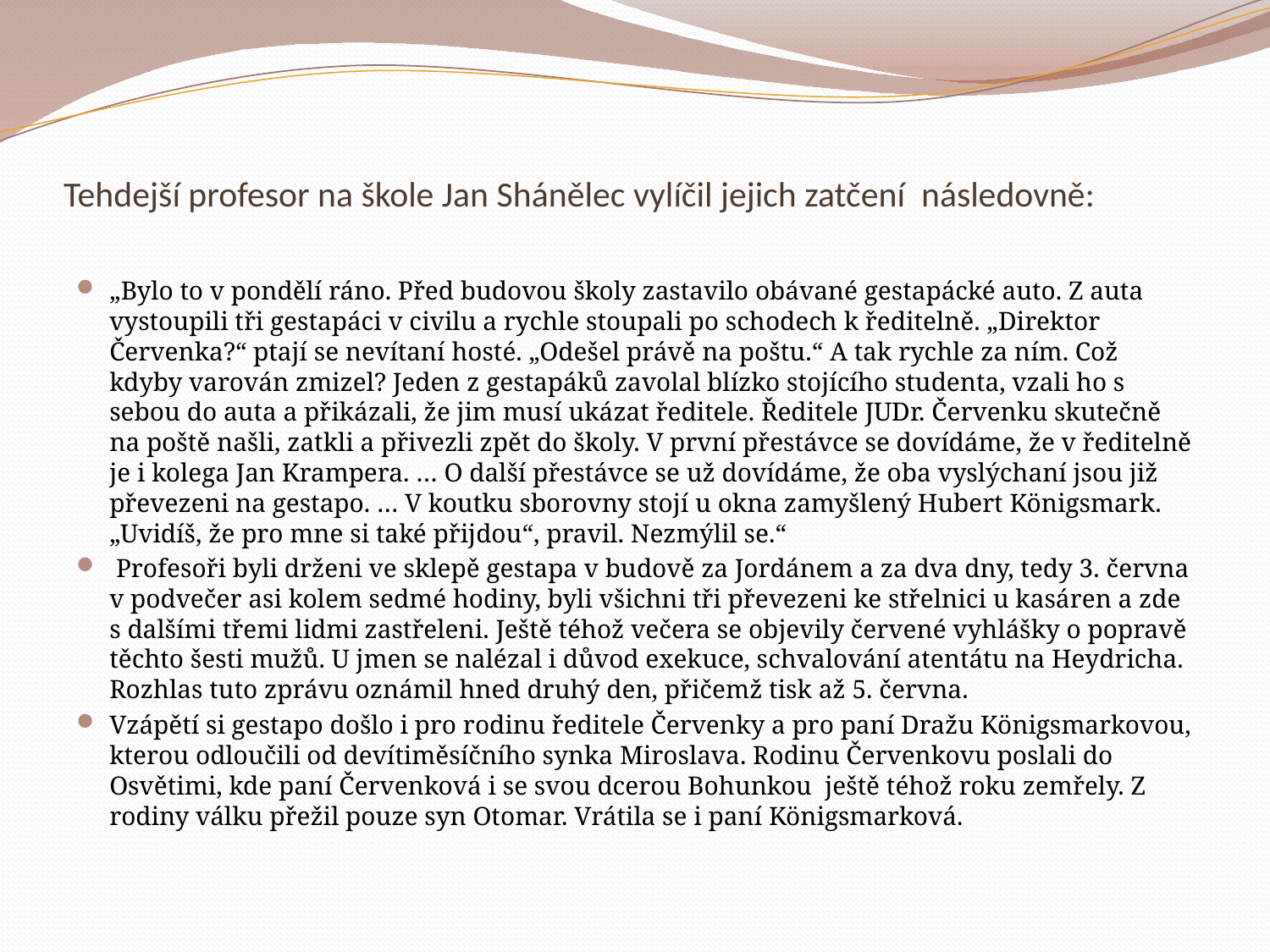

# Tehdejší profesor na škole Jan Shánělec vylíčil jejich zatčení  následovně:
„Bylo to v pondělí ráno. Před budovou školy zastavilo obávané gestapácké auto. Z auta vystoupili tři gestapáci v civilu a rychle stoupali po schodech k ředitelně. „Direktor Červenka?“ ptají se nevítaní hosté. „Odešel právě na poštu.“ A tak rychle za ním. Což kdyby varován zmizel? Jeden z gestapáků zavolal blízko stojícího studenta, vzali ho s sebou do auta a přikázali, že jim musí ukázat ředitele. Ředitele JUDr. Červenku skutečně na poště našli, zatkli a přivezli zpět do školy. V první přestávce se dovídáme, že v ředitelně je i kolega Jan Krampera. … O další přestávce se už dovídáme, že oba vyslýchaní jsou již převezeni na gestapo. … V koutku sborovny stojí u okna zamyšlený Hubert Königsmark. „Uvidíš, že pro mne si také přijdou“, pravil. Nezmýlil se.“
 Profesoři byli drženi ve sklepě gestapa v budově za Jordánem a za dva dny, tedy 3. června v podvečer asi kolem sedmé hodiny, byli všichni tři převezeni ke střelnici u kasáren a zde s dalšími třemi lidmi zastřeleni. Ještě téhož večera se objevily červené vyhlášky o popravě těchto šesti mužů. U jmen se nalézal i důvod exekuce, schvalování atentátu na Heydricha. Rozhlas tuto zprávu oznámil hned druhý den, přičemž tisk až 5. června.
Vzápětí si gestapo došlo i pro rodinu ředitele Červenky a pro paní Dražu Königsmarkovou, kterou odloučili od devítiměsíčního synka Miroslava. Rodinu Červenkovu poslali do Osvětimi, kde paní Červenková i se svou dcerou Bohunkou  ještě téhož roku zemřely. Z rodiny válku přežil pouze syn Otomar. Vrátila se i paní Königsmarková.